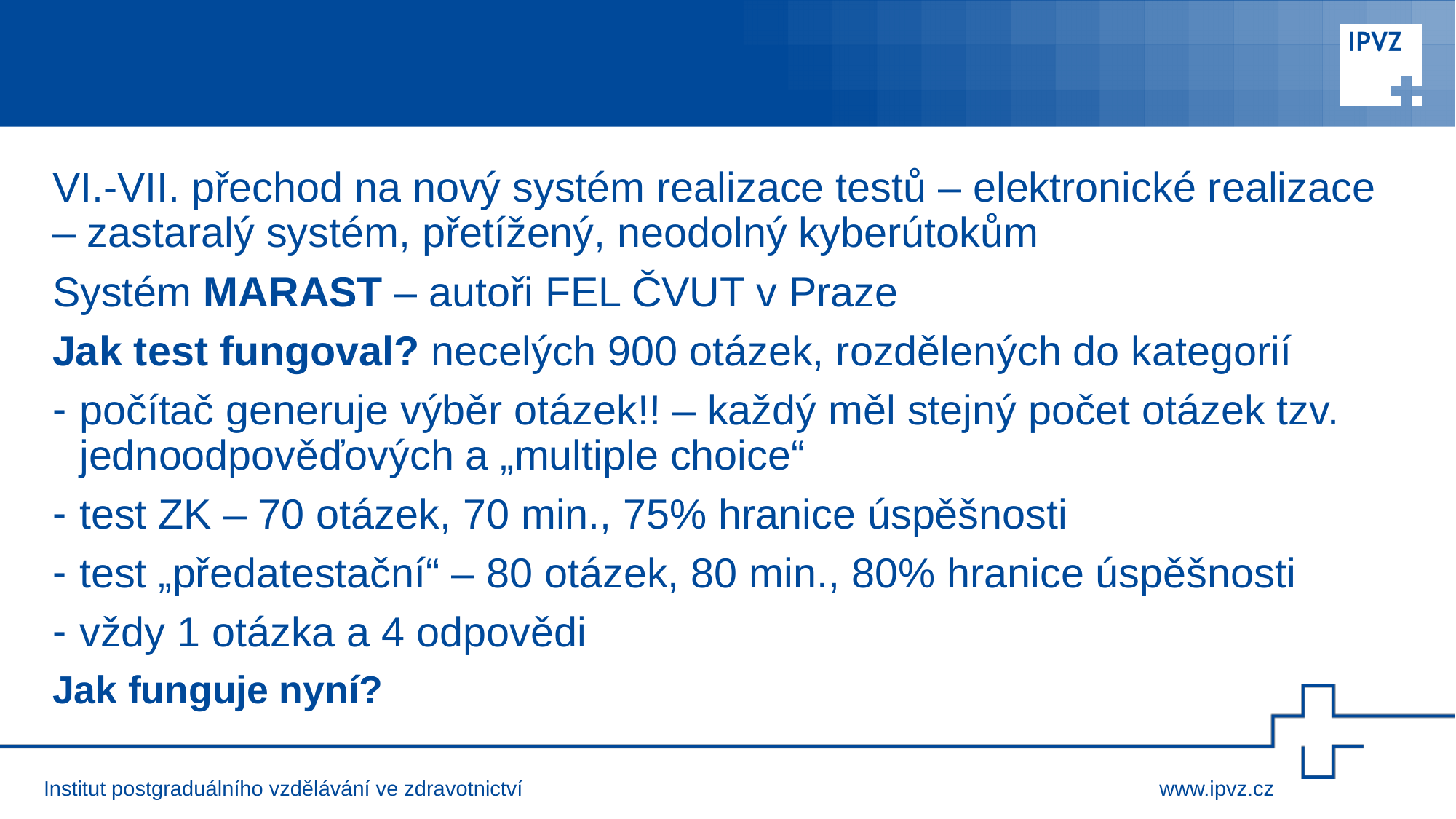

#
VI.-VII. přechod na nový systém realizace testů – elektronické realizace – zastaralý systém, přetížený, neodolný kyberútokům
Systém MARAST – autoři FEL ČVUT v Praze
Jak test fungoval? necelých 900 otázek, rozdělených do kategorií
počítač generuje výběr otázek!! – každý měl stejný počet otázek tzv. jednoodpověďových a „multiple choice“
test ZK – 70 otázek, 70 min., 75% hranice úspěšnosti
test „předatestační“ – 80 otázek, 80 min., 80% hranice úspěšnosti
vždy 1 otázka a 4 odpovědi
Jak funguje nyní?